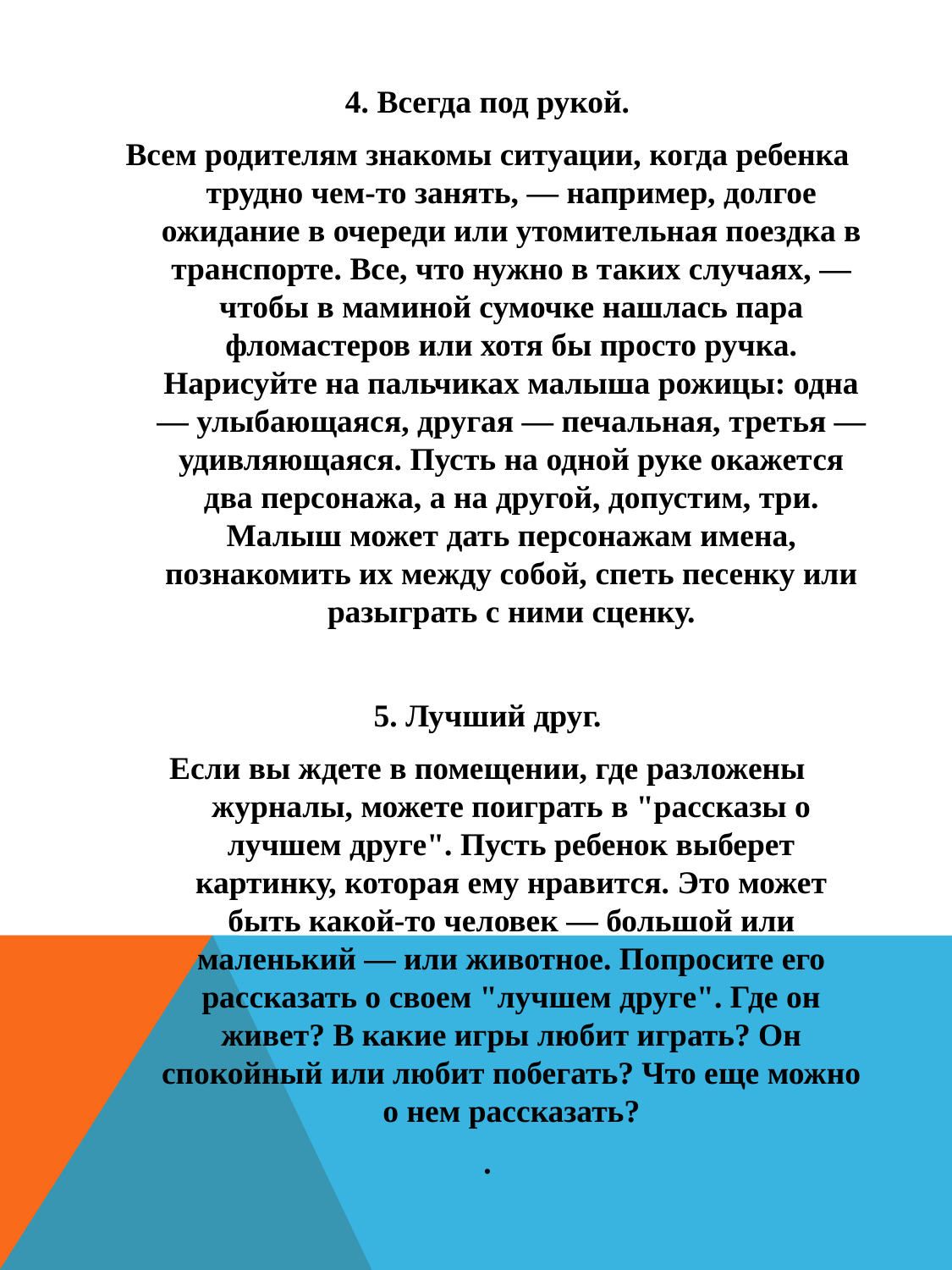

4. Всегда под рукой.
Всем родителям знакомы ситуации, когда ребенка трудно чем-то занять, — например, долгое ожидание в очереди или утомительная поездка в транспорте. Все, что нужно в таких случаях, — чтобы в маминой сумочке нашлась пара фломастеров или хотя бы просто ручка. Нарисуйте на пальчиках малыша рожицы: одна — улыбающаяся, другая — печальная, третья — удивляющаяся. Пусть на одной руке окажется два персонажа, а на другой, допустим, три. Малыш может дать персонажам имена, познакомить их между собой, спеть песенку или разыграть с ними сценку.

5. Лучший друг.
Если вы ждете в помещении, где разложены журналы, можете поиграть в "рассказы о лучшем друге". Пусть ребенок выберет картинку, которая ему нравится. Это может быть какой-то человек — большой или маленький — или животное. Попросите его рассказать о своем "лучшем друге". Где он живет? В какие игры любит играть? Он спокойный или любит побегать? Что еще можно о нем рассказать?
.